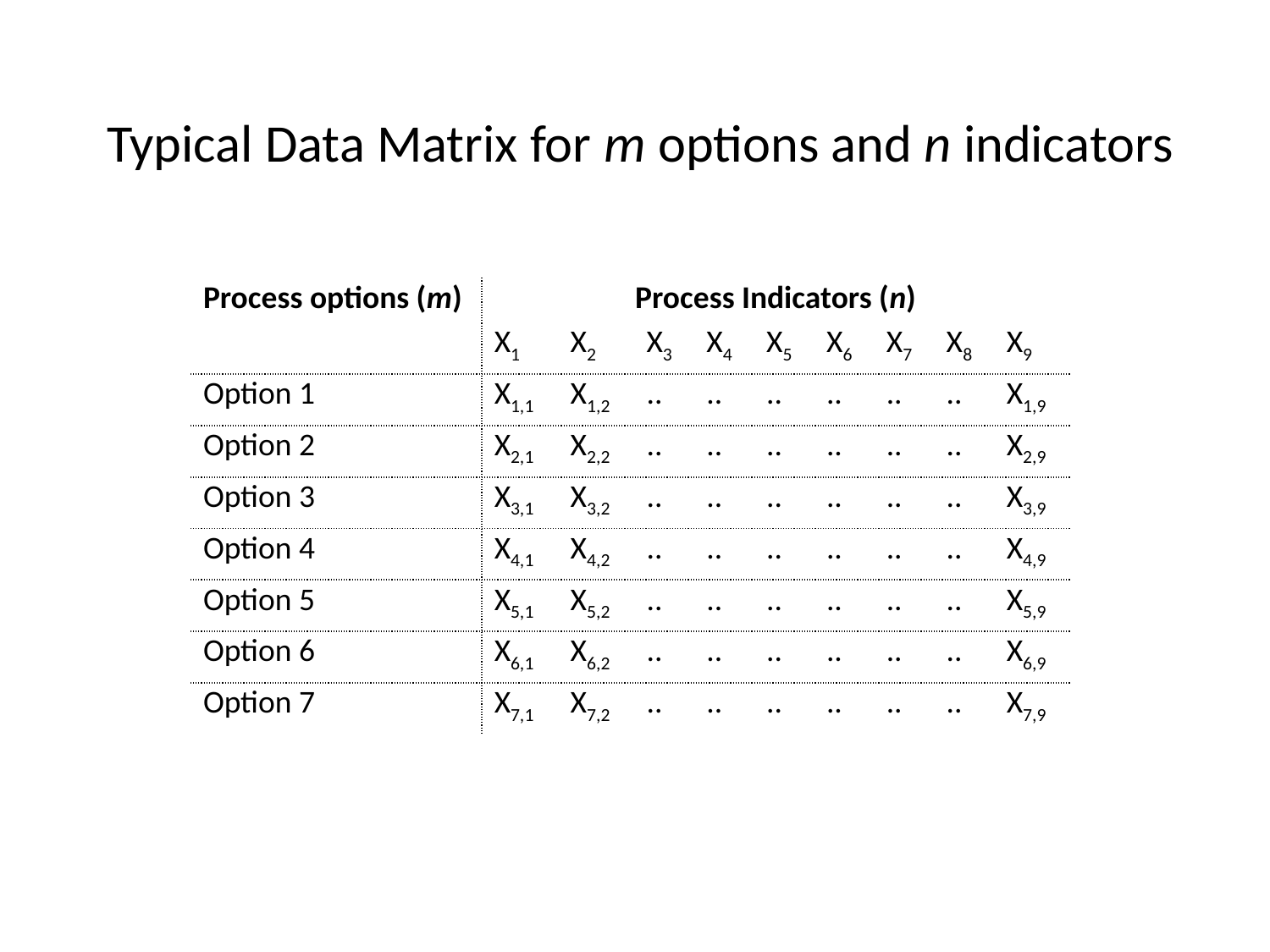

Typical Data Matrix for m options and n indicators
| Process options (m) | Process Indicators (n) |  |  |  |  |  |  |  |  |
| --- | --- | --- | --- | --- | --- | --- | --- | --- | --- |
|  | X1 | X2 | X3 | X4 | X5 | X6 | X7 | X8 | X9 |
| Option 1 | X1,1 | X1,2 | .. | .. | .. | .. | .. | .. | X1,9 |
| Option 2 | X2,1 | X2,2 | .. | .. | .. | .. | .. | .. | X2,9 |
| Option 3 | X3,1 | X3,2 | .. | .. | .. | .. | .. | .. | X3,9 |
| Option 4 | X4,1 | X4,2 | .. | .. | .. | .. | .. | .. | X4,9 |
| Option 5 | X5,1 | X5,2 | .. | .. | .. | .. | .. | .. | X5,9 |
| Option 6 | X6,1 | X6,2 | .. | .. | .. | .. | .. | .. | X6,9 |
| Option 7 | X7,1 | X7,2 | .. | .. | .. | .. | .. | .. | X7,9 |